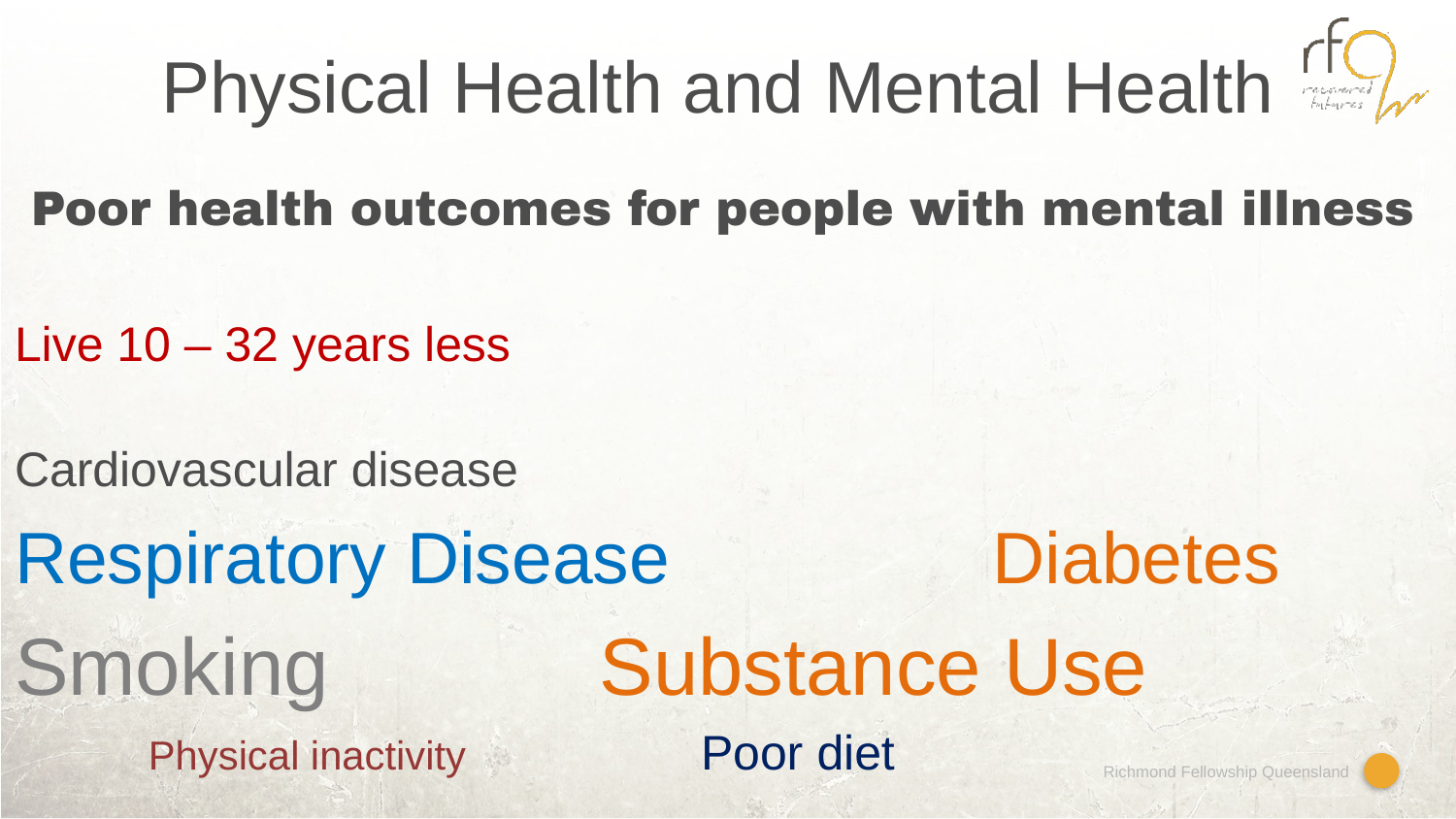

# Physical Health and Mental Health
 Poor health outcomes for people with mental illness

Live 10 – 32 years less
							                  Cardiovascular disease
Respiratory Disease                Diabetes
Smoking            Substance Use
            Physical inactivity                     Poor diet